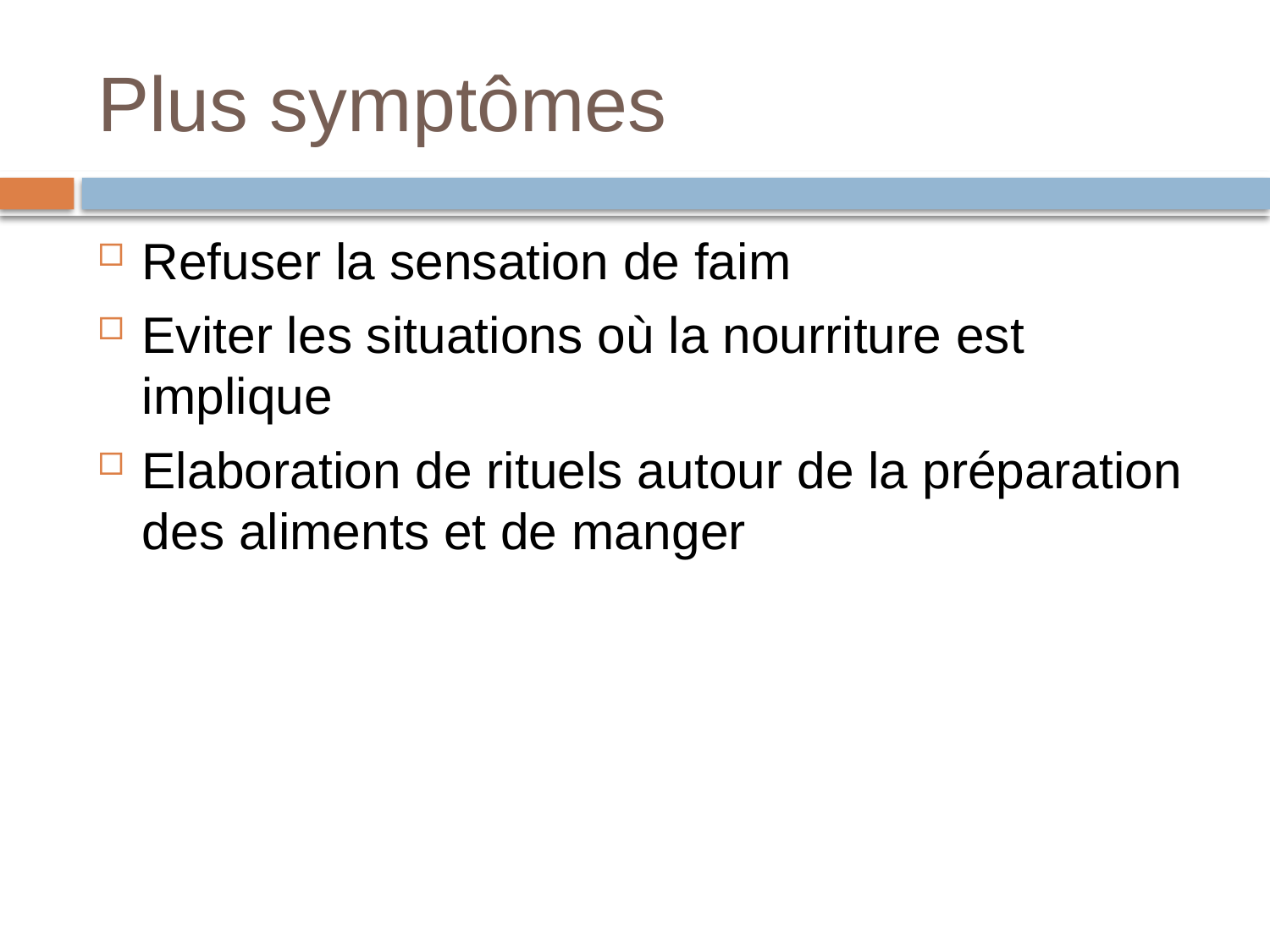

# Plus symptômes
Refuser la sensation de faim
Eviter les situations où la nourriture est implique
Elaboration de rituels autour de la préparation des aliments et de manger